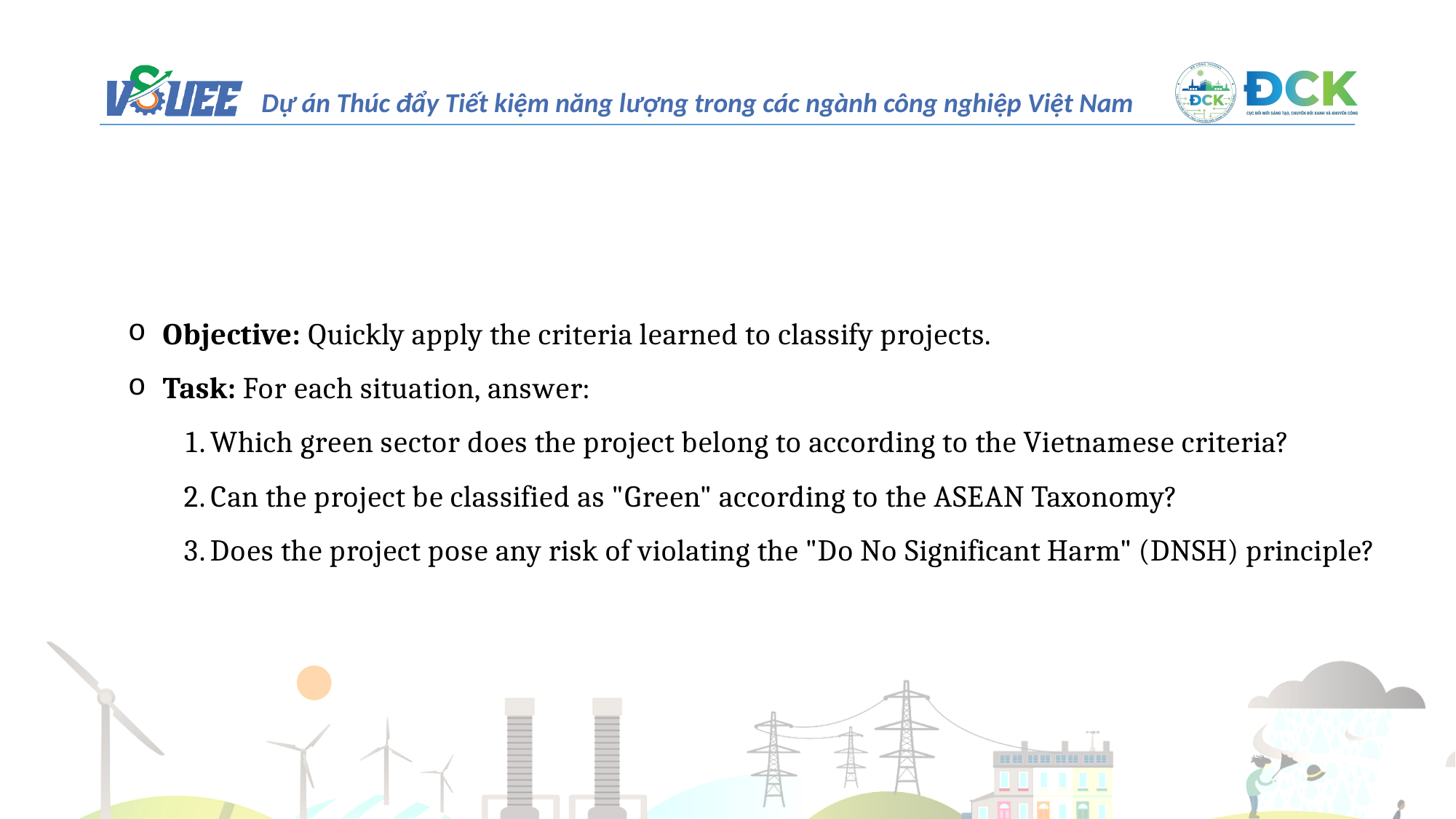

Objective: Quickly apply the criteria learned to classify projects.
Task: For each situation, answer:
Which green sector does the project belong to according to the Vietnamese criteria?
Can the project be classified as "Green" according to the ASEAN Taxonomy?
Does the project pose any risk of violating the "Do No Significant Harm" (DNSH) principle?